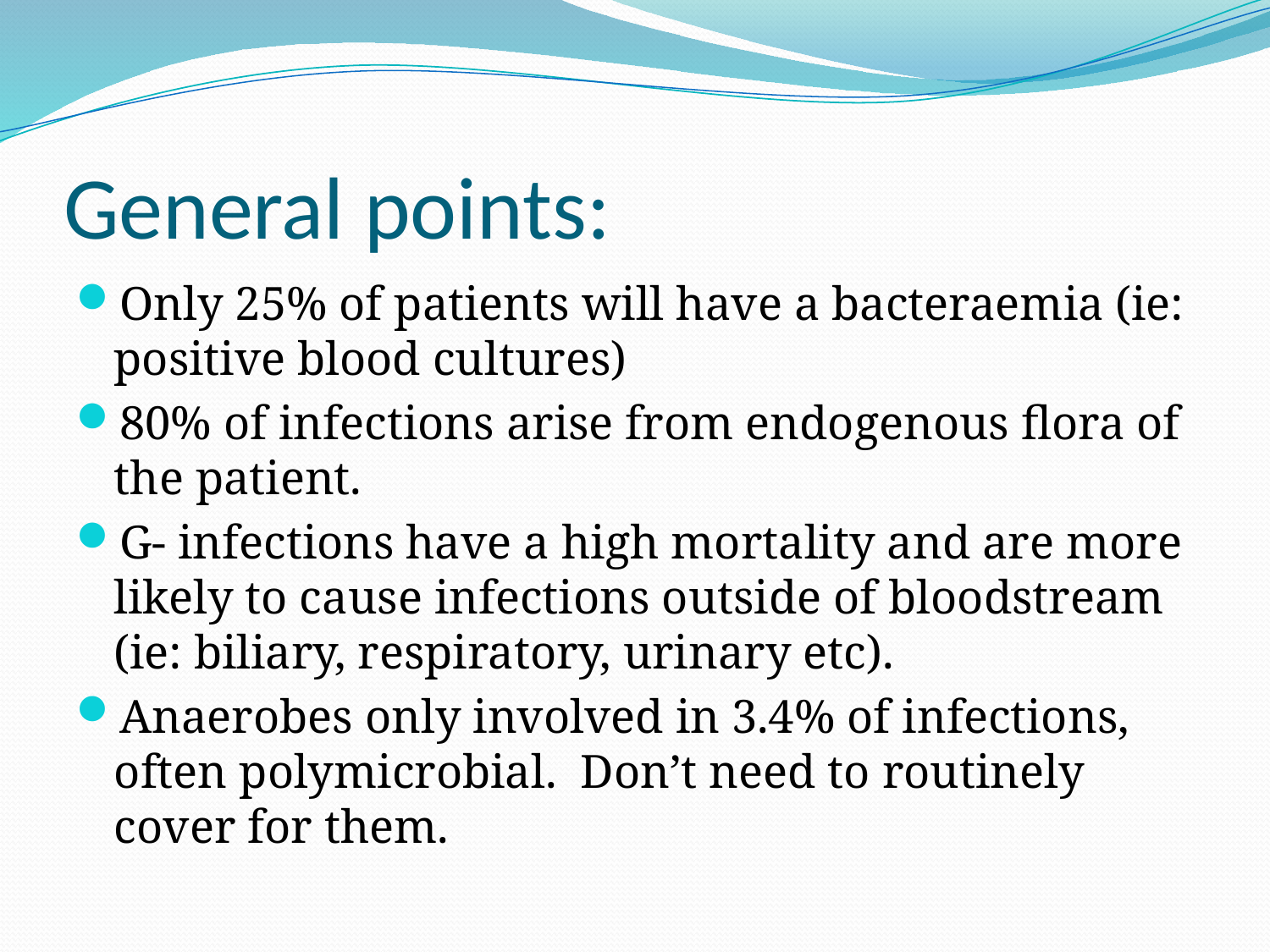

# General points:
Only 25% of patients will have a bacteraemia (ie: positive blood cultures)
80% of infections arise from endogenous flora of the patient.
G- infections have a high mortality and are more likely to cause infections outside of bloodstream (ie: biliary, respiratory, urinary etc).
Anaerobes only involved in 3.4% of infections, often polymicrobial.  Don’t need to routinely cover for them.